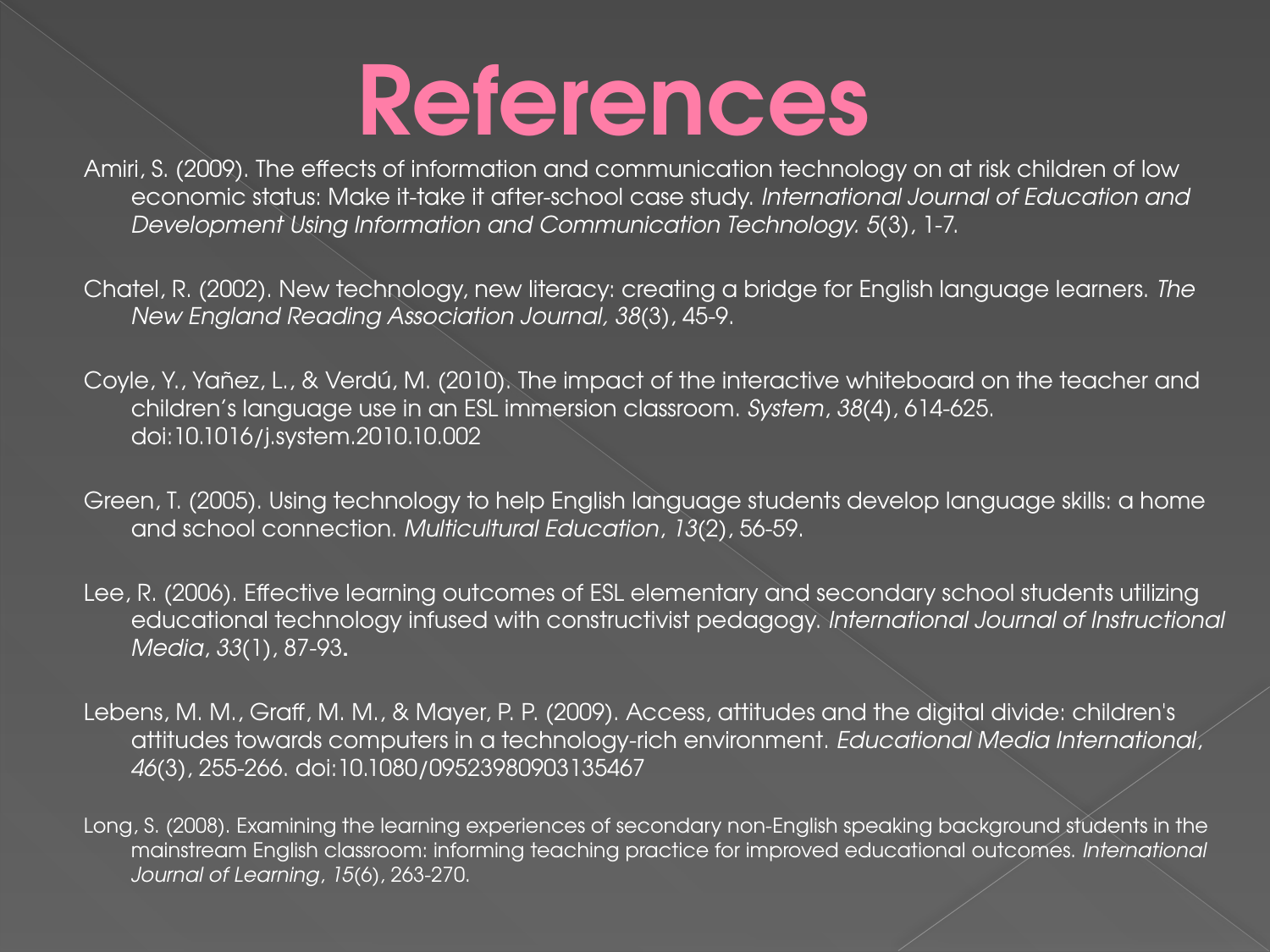

# References
Amiri, S. (2009). The effects of information and communication technology on at risk children of low economic status: Make it-take it after-school case study. International Journal of Education and Development Using Information and Communication Technology. 5(3), 1-7.

Chatel, R. (2002). New technology, new literacy: creating a bridge for English language learners. The New England Reading Association Journal, 38(3), 45-9.

Coyle, Y., Yañez, L., & Verdú, M. (2010). The impact of the interactive whiteboard on the teacher and children’s language use in an ESL immersion classroom. System, 38(4), 614-625. doi:10.1016/j.system.2010.10.002

Green, T. (2005). Using technology to help English language students develop language skills: a home and school connection. Multicultural Education, 13(2), 56-59.

Lee, R. (2006). Effective learning outcomes of ESL elementary and secondary school students utilizing educational technology infused with constructivist pedagogy. International Journal of Instructional Media, 33(1), 87-93.

Lebens, M. M., Graff, M. M., & Mayer, P. P. (2009). Access, attitudes and the digital divide: children's attitudes towards computers in a technology-rich environment. Educational Media International, 46(3), 255-266. doi:10.1080/09523980903135467

Long, S. (2008). Examining the learning experiences of secondary non-English speaking background students in the mainstream English classroom: informing teaching practice for improved educational outcomes. International Journal of Learning, 15(6), 263-270.